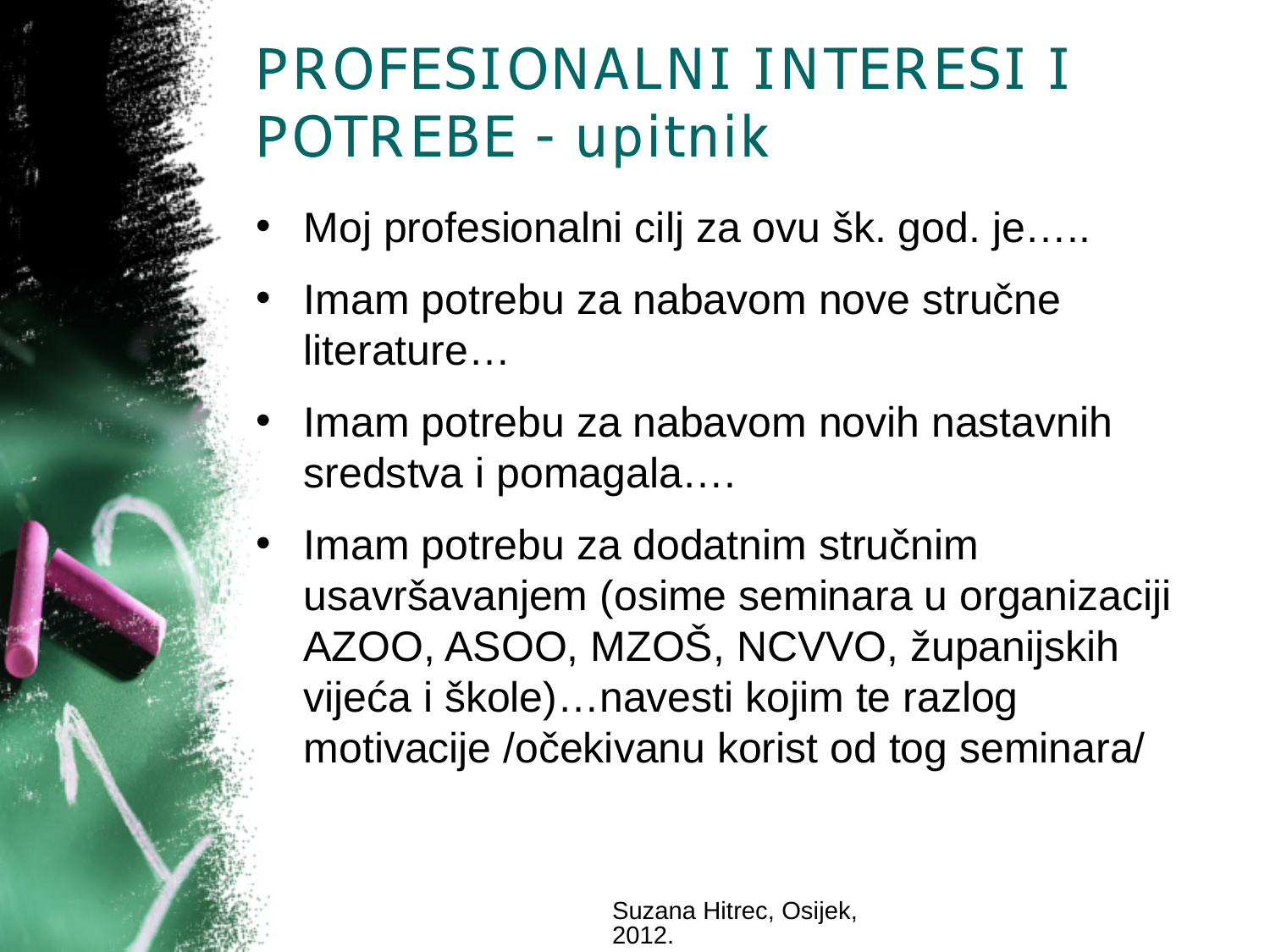

# PROFESIONALNI INTERESI I POTREBE - upitnik
Moj profesionalni cilj za ovu šk. god. je…..
Imam potrebu za nabavom nove stručne literature…
Imam potrebu za nabavom novih nastavnih sredstva i pomagala….
Imam potrebu za dodatnim stručnim usavršavanjem (osime seminara u organizaciji AZOO, ASOO, MZOŠ, NCVVO, županijskih vijeća i škole)…navesti kojim te razlog motivacije /očekivanu korist od tog seminara/
Suzana Hitrec, Osijek, 2012.